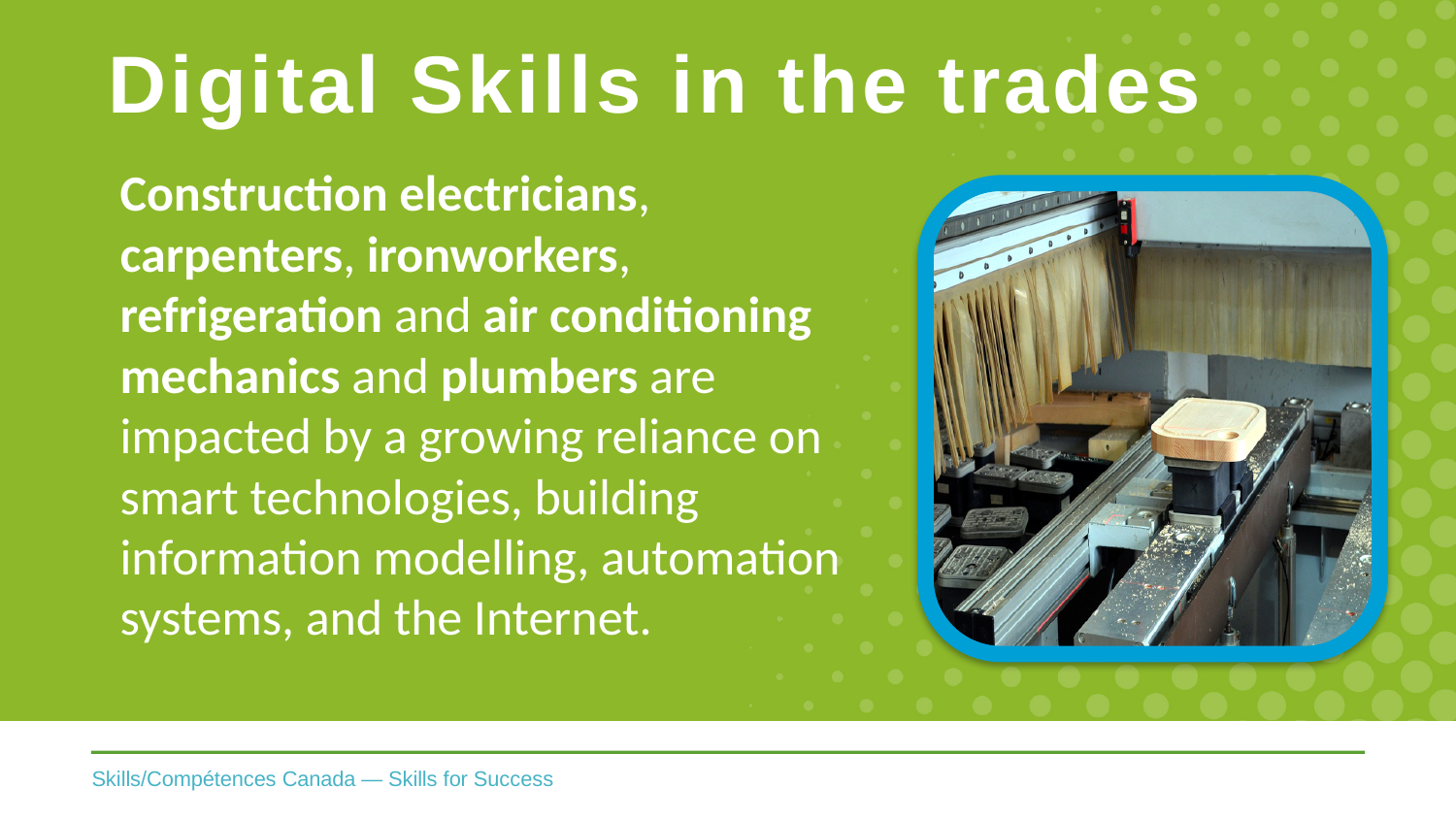

# Digital Skills in the trades
Construction electricians, carpenters, ironworkers, refrigeration and air conditioning mechanics and plumbers are impacted by a growing reliance on smart technologies, building information modelling, automation systems, and the Internet.